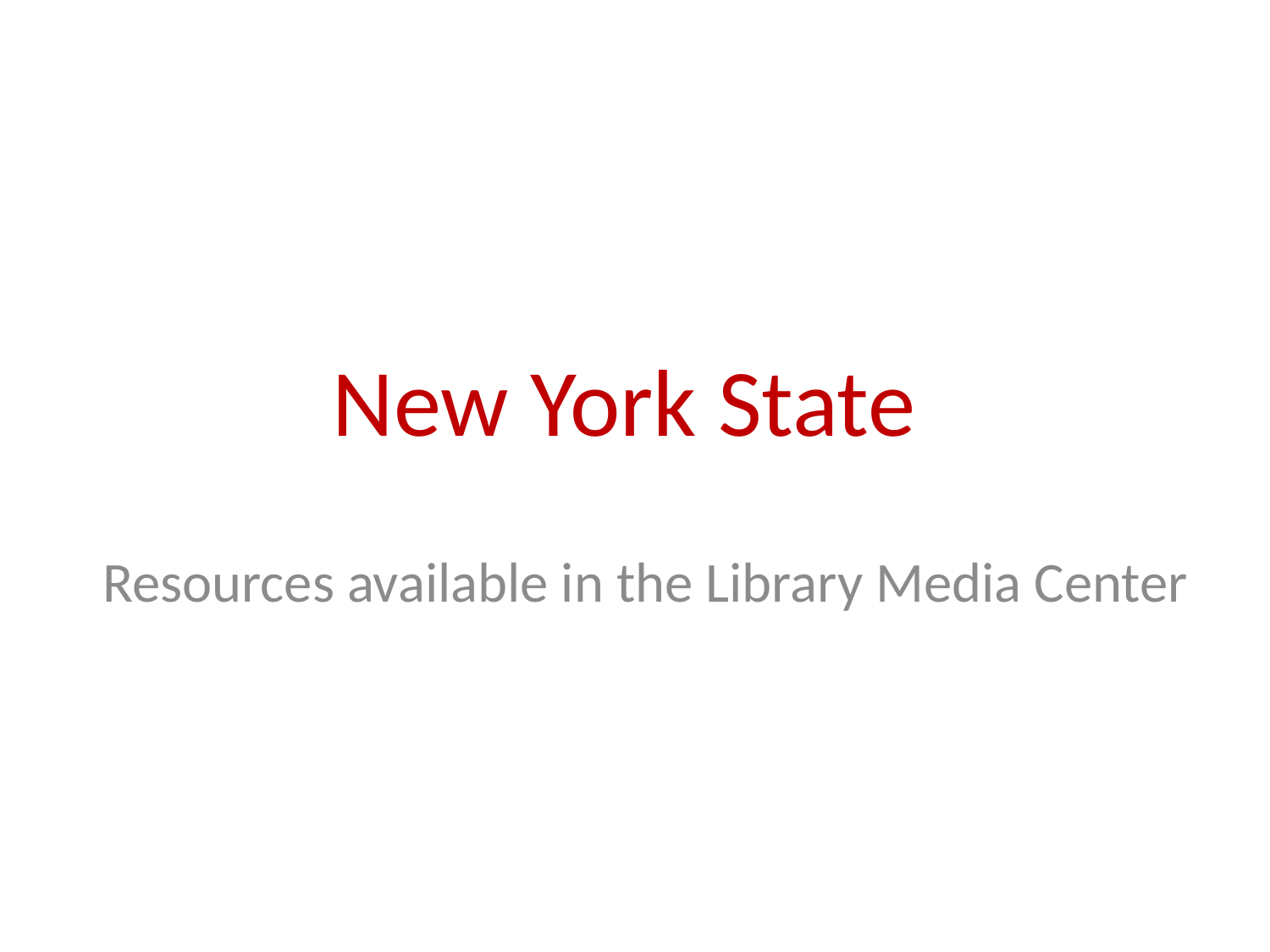

# New York State
Resources available in the Library Media Center